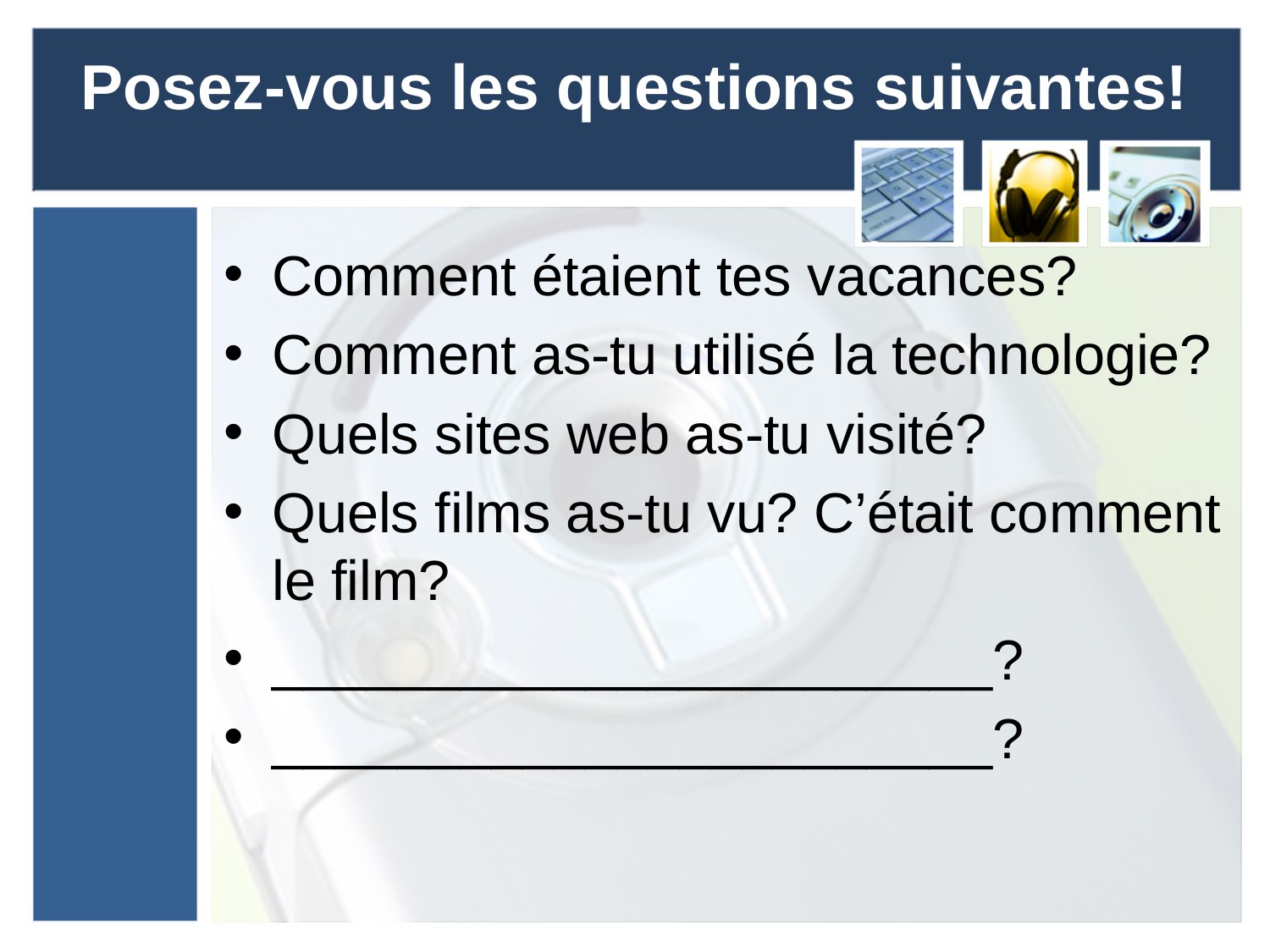

# Posez-vous les questions suivantes!
Comment étaient tes vacances?
Comment as-tu utilisé la technologie?
Quels sites web as-tu visité?
Quels films as-tu vu? C’était comment le film?
_______________________?
_______________________?